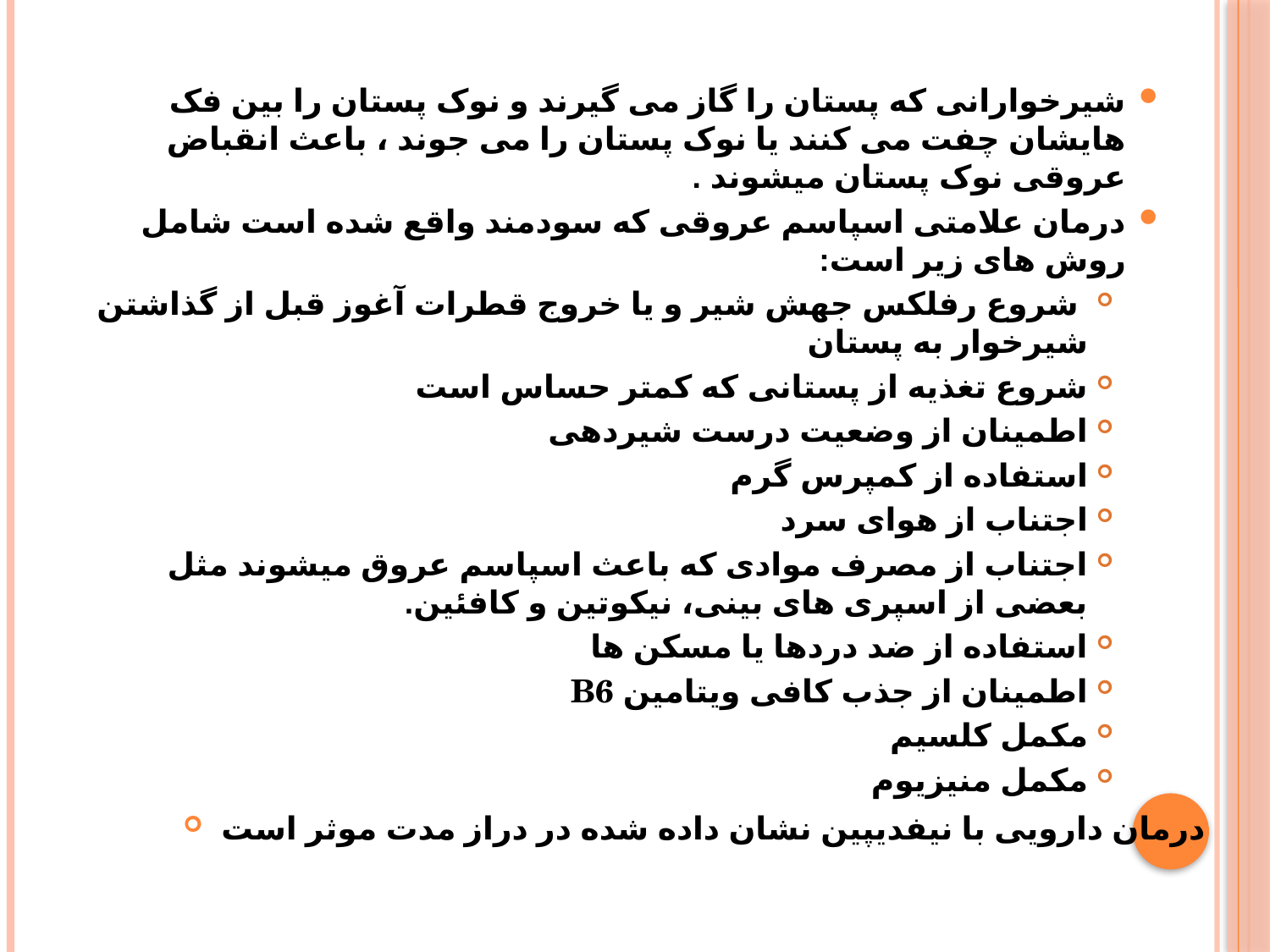

#
شیرخوارانی که پستان را گاز می گیرند و نوک پستان را بین فک هایشان چفت می کنند یا نوک پستان را می جوند ، باعث انقباض عروقی نوک پستان میشوند .
درمان علامتی اسپاسم عروقی که سودمند واقع شده است شامل روش های زیر است:
 شروع رفلکس جهش شیر و یا خروج قطرات آغوز قبل از گذاشتن شیرخوار به پستان
شروع تغذیه از پستانی که کمتر حساس است
اطمینان از وضعیت درست شیردهی
استفاده از کمپرس گرم
اجتناب از هوای سرد
اجتناب از مصرف موادی که باعث اسپاسم عروق میشوند مثل بعضی از اسپری های بینی، نیکوتین و کافئین.
استفاده از ضد دردها یا مسکن ها
اطمینان از جذب کافی ویتامین B6
مکمل کلسیم
مکمل منیزیوم
درمان دارویی با نیفدیپین نشان داده شده در دراز مدت موثر است